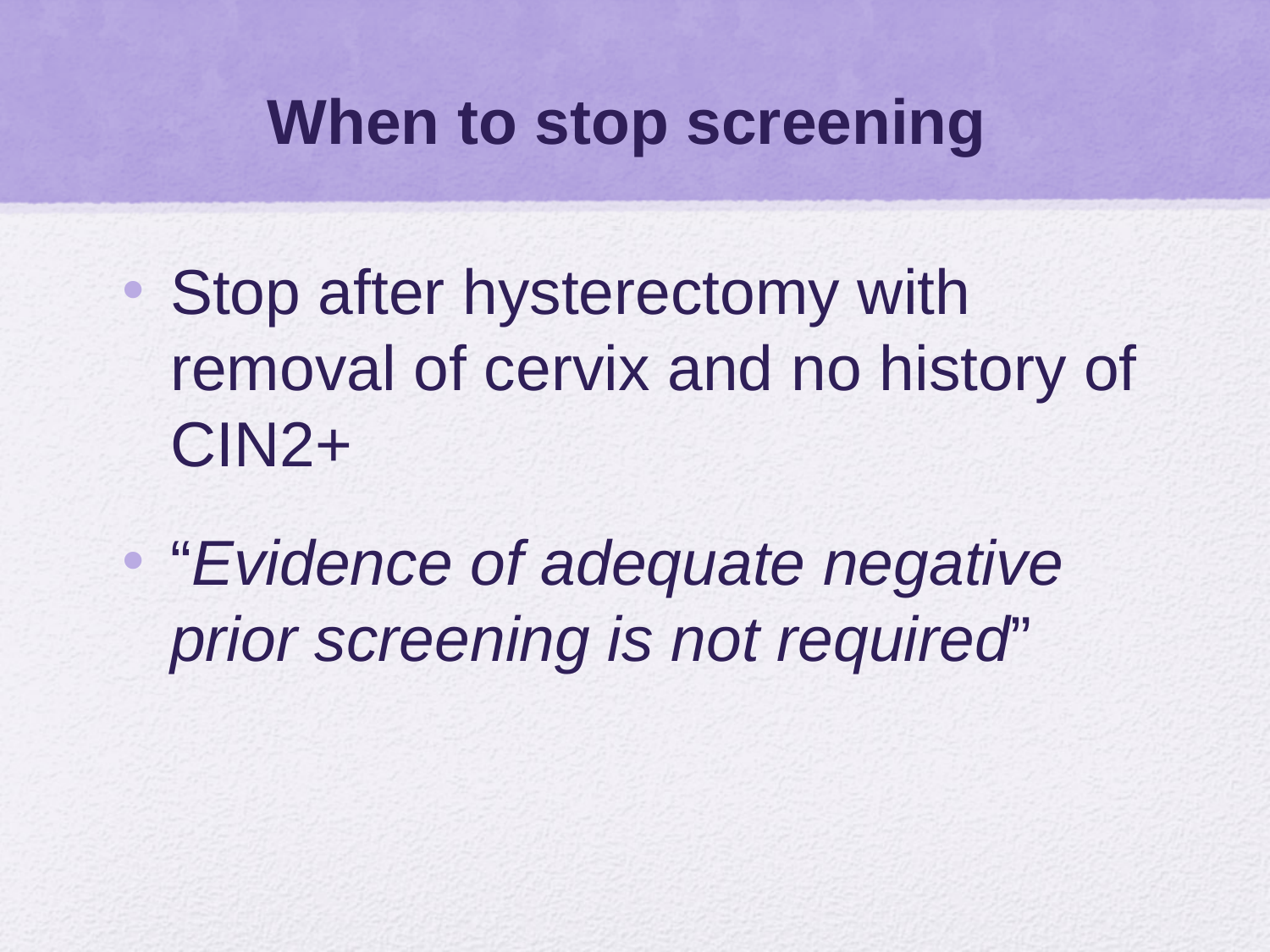

# When to stop screening
Stop after hysterectomy with removal of cervix and no history of CIN2+
“Evidence of adequate negative prior screening is not required”